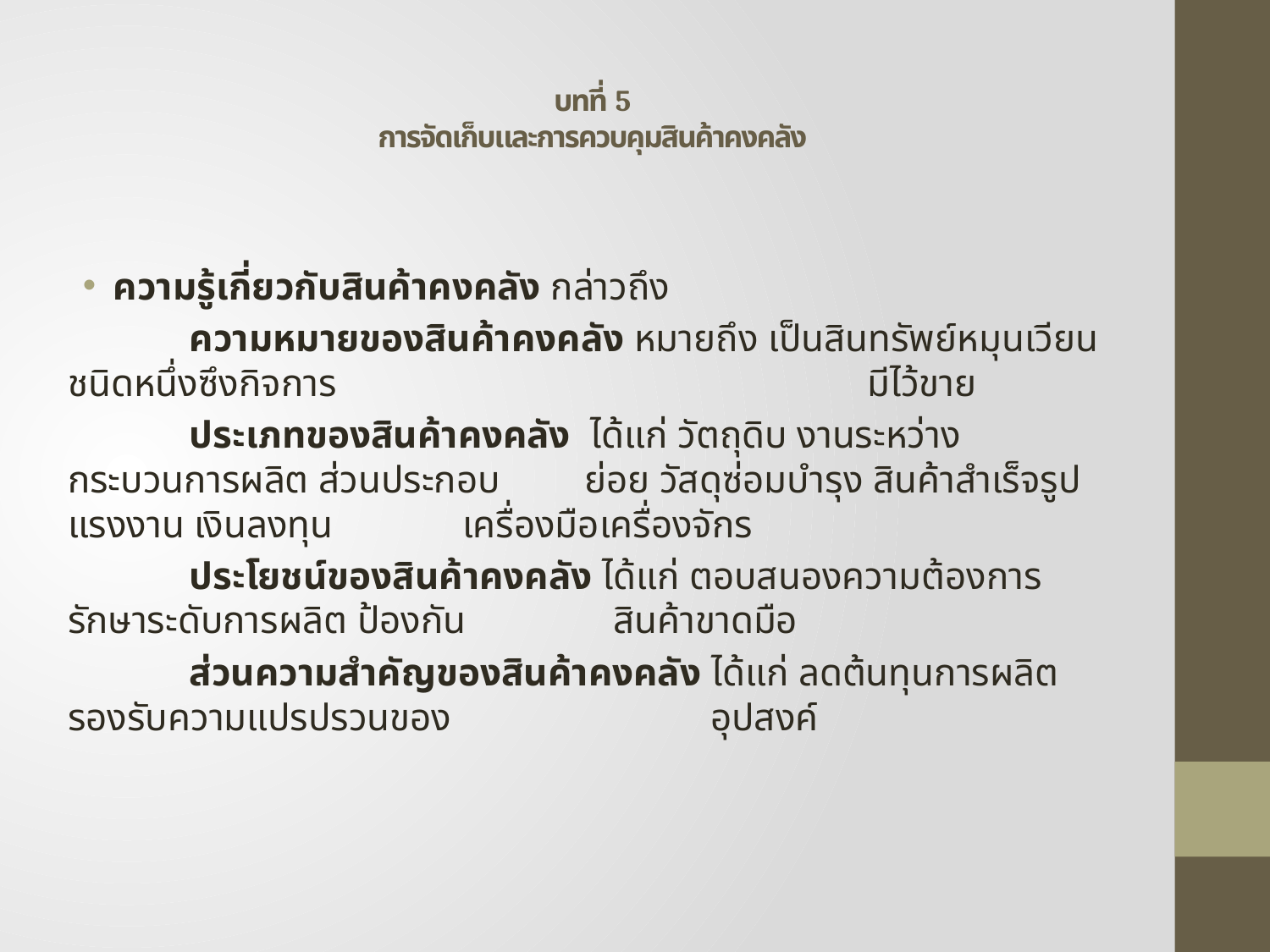

# บทที่ 5 การจัดเก็บและการควบคุมสินค้าคงคลัง
ความรู้เกี่ยวกับสินค้าคงคลัง กล่าวถึง
	ความหมายของสินค้าคงคลัง หมายถึง เป็นสินทรัพย์หมุนเวียนชนิดหนึ่งซึงกิจการ                               			       มีไว้ขาย
	ประเภทของสินค้าคงคลัง  ได้แก่ วัตถุดิบ งานระหว่างกระบวนการผลิต ส่วนประกอบ				   ย่อย วัสดุซ่อมบำรุง สินค้าสำเร็จรูป แรงงาน เงินลงทุน 				   เครื่องมือเครื่องจักร
	ประโยชน์ของสินค้าคงคลัง ได้แก่ ตอบสนองความต้องการ รักษาระดับการผลิต ป้องกัน			      สินค้าขาดมือ
	ส่วนความสำคัญของสินค้าคงคลัง ได้แก่ ลดต้นทุนการผลิต รองรับความแปรปรวนของ				                อุปสงค์